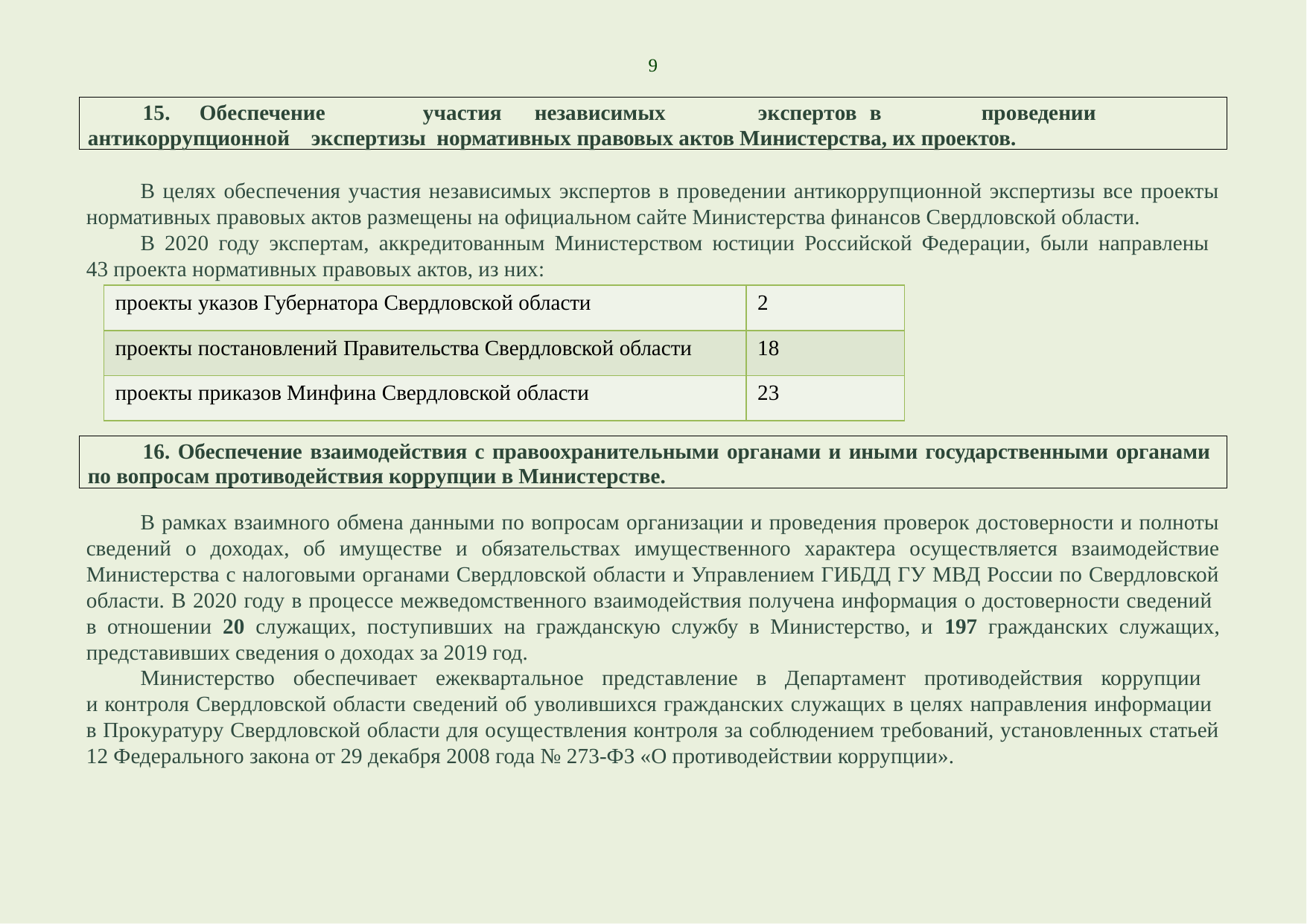

9
15.	Обеспечение	участия	независимых	экспертов	в	проведении	антикоррупционной	экспертизы  нормативных правовых актов Министерства, их проектов.
В целях обеспечения участия независимых экспертов в проведении антикоррупционной экспертизы все проекты нормативных правовых актов размещены на официальном сайте Министерства финансов Свердловской области.
В 2020 году экспертам, аккредитованным Министерством юстиции Российской Федерации, были направлены
43 проекта нормативных правовых актов, из них:

| проекты указов Губернатора Свердловской области | 2 |
| --- | --- |
| проекты постановлений Правительства Свердловской области | 18 |
| проекты приказов Минфина Свердловской области | 23 |
16. Обеспечение взаимодействия с правоохранительными органами и иными государственными органами  по вопросам противодействия коррупции в Министерстве.
В рамках взаимного обмена данными по вопросам организации и проведения проверок достоверности и полноты сведений о доходах, об имуществе и обязательствах имущественного характера осуществляется взаимодействие Министерства с налоговыми органами Свердловской области и Управлением ГИБДД ГУ МВД России по Свердловской области. В 2020 году в процессе межведомственного взаимодействия получена информация о достоверности сведений
в отношении 20 служащих, поступивших на гражданскую службу в Министерство, и 197 гражданских служащих, представивших сведения о доходах за 2019 год.
Министерство обеспечивает ежеквартальное представление в Департамент противодействия коррупции
и контроля Свердловской области сведений об уволившихся гражданских служащих в целях направления информации
в Прокуратуру Свердловской области для осуществления контроля за соблюдением требований, установленных статьей 12 Федерального закона от 29 декабря 2008 года № 273-ФЗ «О противодействии коррупции».